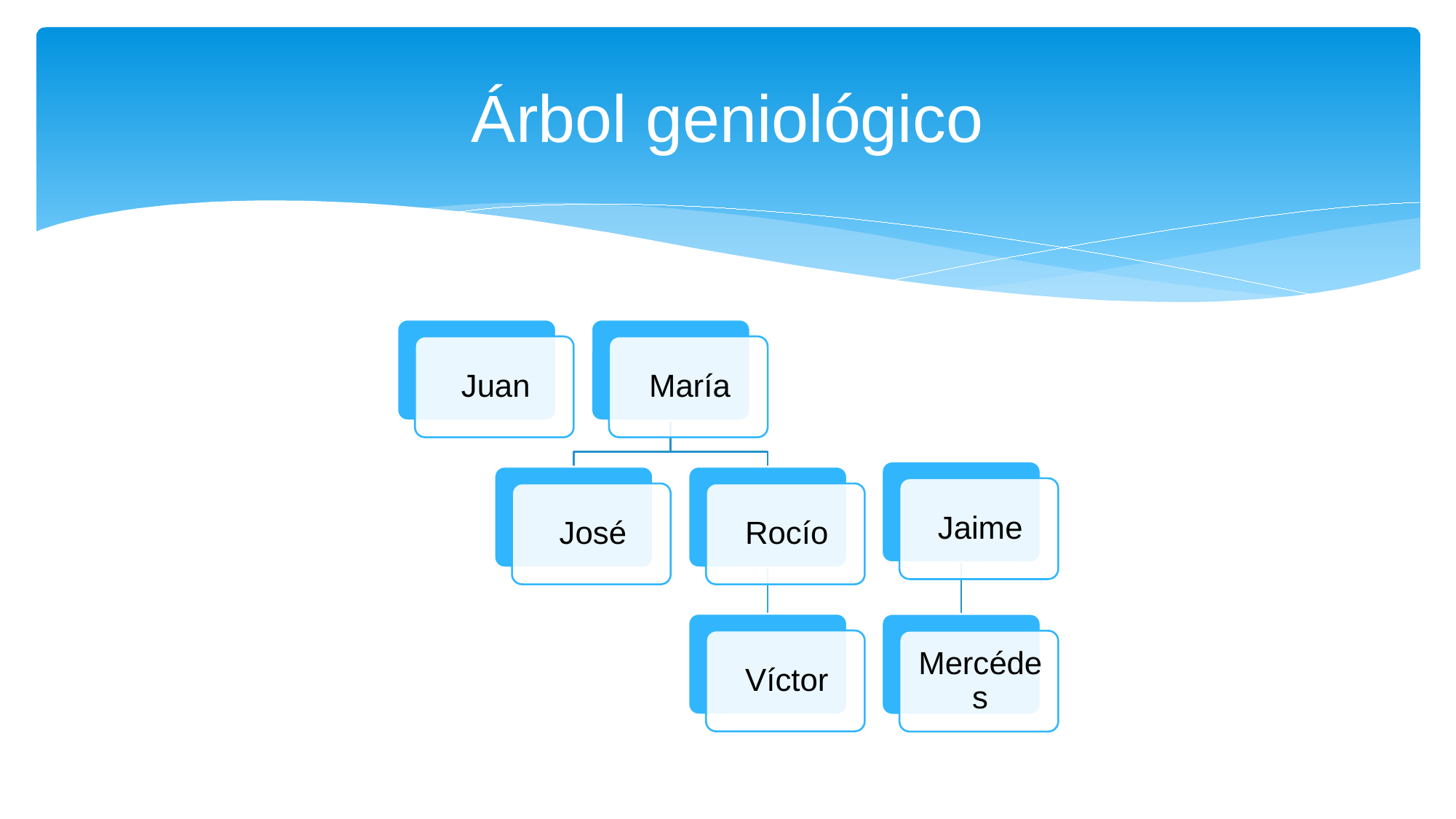

# Árbol geniológico
Juan
María
José
Rocío
Víctor
Jaime
Mercédes